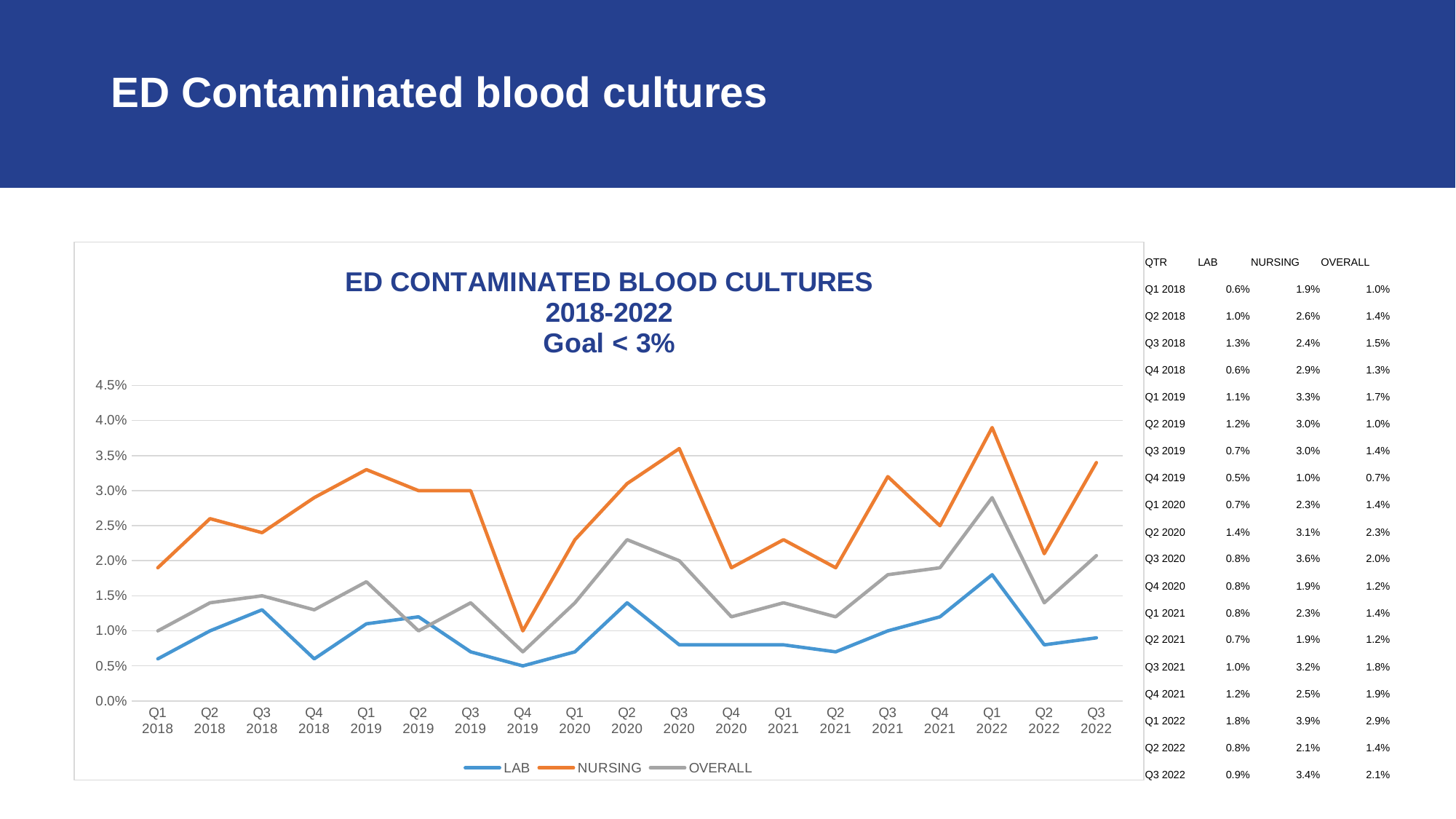

# ED Contaminated blood cultures

### Chart: ED CONTAMINATED BLOOD CULTURES
2018-2022
Goal < 3%

| Category | LAB | NURSING | OVERALL |
|---|---|---|---|
| Q1 2018 | 0.006 | 0.019 | 0.01 |
| Q2 2018 | 0.01 | 0.026 | 0.014 |
| Q3 2018 | 0.013 | 0.024 | 0.015 |
| Q4 2018 | 0.006 | 0.029 | 0.013 |
| Q1 2019 | 0.011 | 0.033 | 0.017 |
| Q2 2019 | 0.012 | 0.03 | 0.01 |
| Q3 2019 | 0.007 | 0.03 | 0.014 |
| Q4 2019 | 0.005 | 0.01 | 0.007 |
| Q1 2020 | 0.007 | 0.023 | 0.014 |
| Q2 2020 | 0.014 | 0.031 | 0.023 |
| Q3 2020 | 0.008 | 0.036 | 0.02 |
| Q4 2020 | 0.008 | 0.019 | 0.012 |
| Q1 2021 | 0.008 | 0.023 | 0.014 |
| Q2 2021 | 0.007 | 0.019 | 0.012 |
| Q3 2021 | 0.01 | 0.032 | 0.018 |
| Q4 2021 | 0.012 | 0.025 | 0.019 |
| Q1 2022 | 0.018 | 0.039 | 0.029 |
| Q2 2022 | 0.008 | 0.021 | 0.014 |
| Q3 2022 | 0.009 | 0.034 | 0.02072538860103627 |
| QTR | LAB | NURSING | OVERALL |
| --- | --- | --- | --- |
| Q1 2018 | 0.6% | 1.9% | 1.0% |
| Q2 2018 | 1.0% | 2.6% | 1.4% |
| Q3 2018 | 1.3% | 2.4% | 1.5% |
| Q4 2018 | 0.6% | 2.9% | 1.3% |
| Q1 2019 | 1.1% | 3.3% | 1.7% |
| Q2 2019 | 1.2% | 3.0% | 1.0% |
| Q3 2019 | 0.7% | 3.0% | 1.4% |
| Q4 2019 | 0.5% | 1.0% | 0.7% |
| Q1 2020 | 0.7% | 2.3% | 1.4% |
| Q2 2020 | 1.4% | 3.1% | 2.3% |
| Q3 2020 | 0.8% | 3.6% | 2.0% |
| Q4 2020 | 0.8% | 1.9% | 1.2% |
| Q1 2021 | 0.8% | 2.3% | 1.4% |
| Q2 2021 | 0.7% | 1.9% | 1.2% |
| Q3 2021 | 1.0% | 3.2% | 1.8% |
| Q4 2021 | 1.2% | 2.5% | 1.9% |
| Q1 2022 | 1.8% | 3.9% | 2.9% |
| Q2 2022 | 0.8% | 2.1% | 1.4% |
| Q3 2022 | 0.9% | 3.4% | 2.1% |